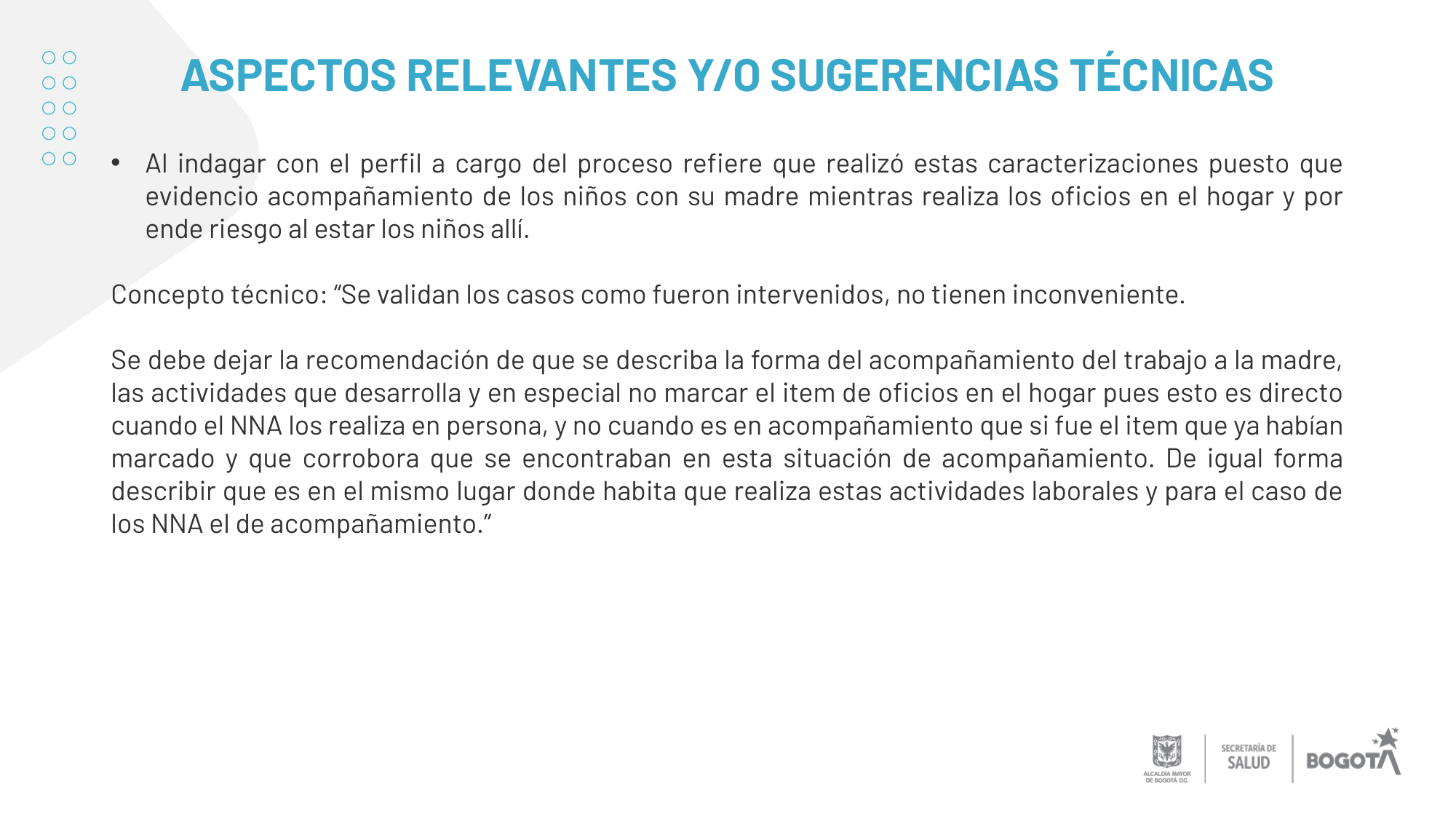

# ASPECTOS RELEVANTES Y/O SUGERENCIAS TÉCNICAS

Al indagar con el perfil a cargo del proceso refiere que realizó estas caracterizaciones puesto que evidencio acompañamiento de los niños con su madre mientras realiza los oficios en el hogar y por ende riesgo al estar los niños allí.

Concepto técnico: “Se validan los casos como fueron intervenidos, no tienen inconveniente.

Se debe dejar la recomendación de que se describa la forma del acompañamiento del trabajo a la madre, las actividades que desarrolla y en especial no marcar el item de oficios en el hogar pues esto es directo cuando el NNA los realiza en persona, y no cuando es en acompañamiento que si fue el item que ya habían marcado y que corrobora que se encontraban en esta situación de acompañamiento. De igual forma describir que es en el mismo lugar donde habita que realiza estas actividades laborales y para el caso de los NNA el de acompañamiento.”